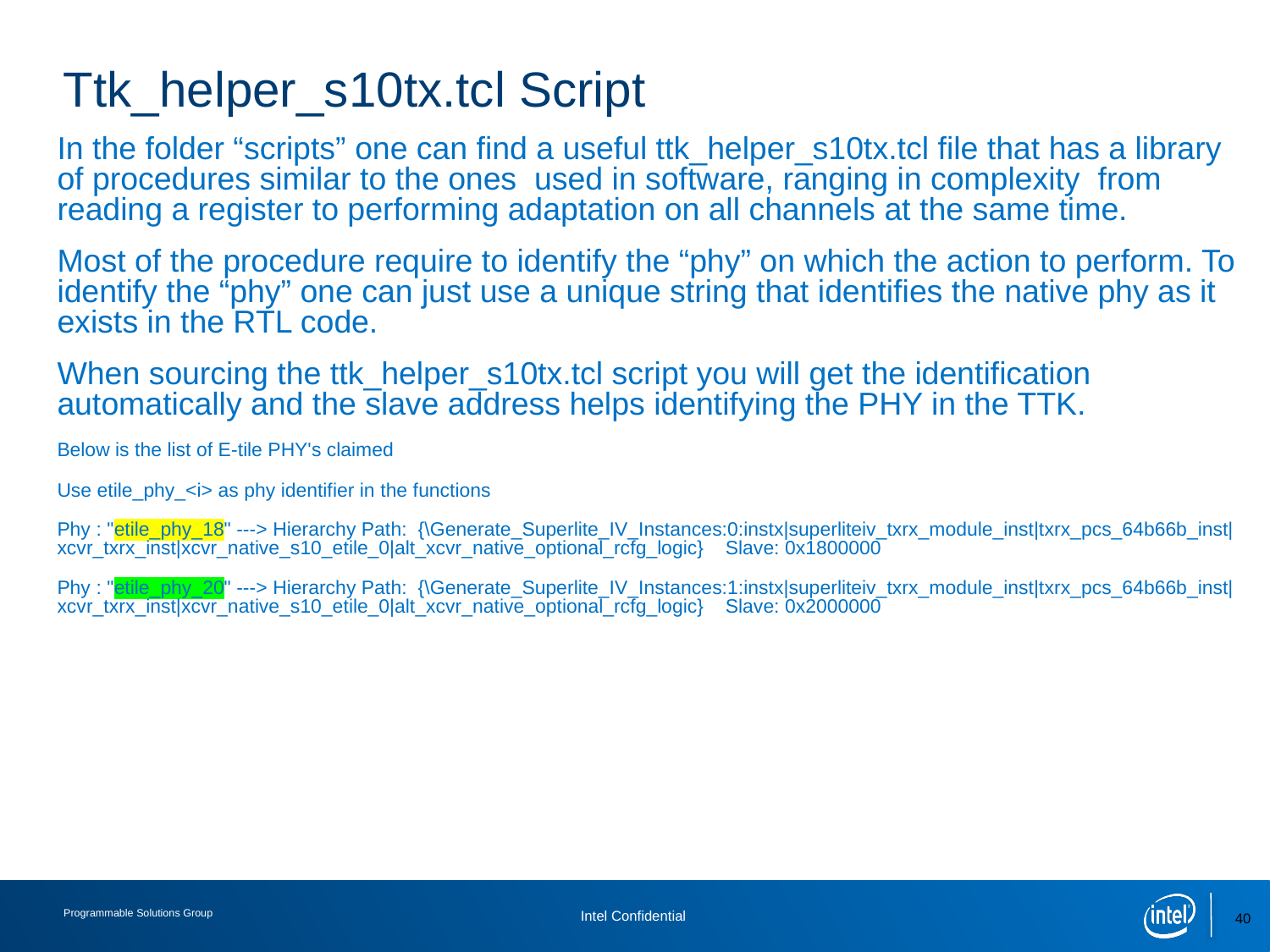

# Ttk_helper_s10tx.tcl Script
In the folder “scripts” one can find a useful ttk_helper_s10tx.tcl file that has a library of procedures similar to the ones  used in software, ranging in complexity  from reading a register to performing adaptation on all channels at the same time.
Most of the procedure require to identify the “phy” on which the action to perform. To identify the “phy” one can just use a unique string that identifies the native phy as it exists in the RTL code.
When sourcing the ttk_helper_s10tx.tcl script you will get the identification automatically and the slave address helps identifying the PHY in the TTK.
Below is the list of E-tile PHY's claimed
Use etile_phy_<i> as phy identifier in the functions
Phy : "etile_phy_18" ---> Hierarchy Path:  {\Generate_Superlite_IV_Instances:0:instx|superliteiv_txrx_module_inst|txrx_pcs_64b66b_inst|xcvr_txrx_inst|xcvr_native_s10_etile_0|alt_xcvr_native_optional_rcfg_logic}    Slave: 0x1800000
Phy : "etile_phy_20" ---> Hierarchy Path:  {\Generate_Superlite_IV_Instances:1:instx|superliteiv_txrx_module_inst|txrx_pcs_64b66b_inst|xcvr_txrx_inst|xcvr_native_s10_etile_0|alt_xcvr_native_optional_rcfg_logic}    Slave: 0x2000000

40